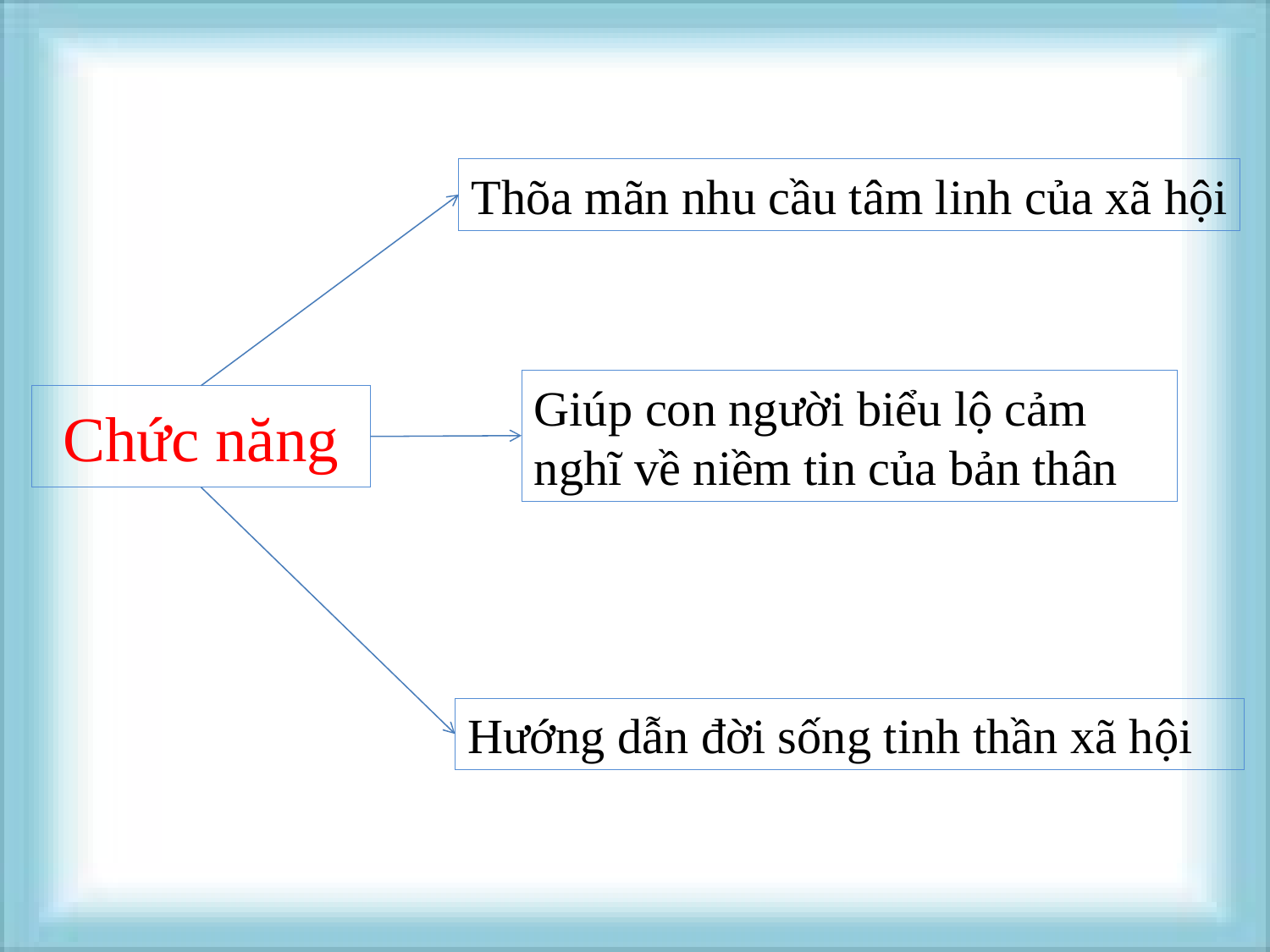

Thõa mãn nhu cầu tâm linh của xã hội
Giúp con người biểu lộ cảm nghĩ về niềm tin của bản thân
# Chức năng
Hướng dẫn đời sống tinh thần xã hội